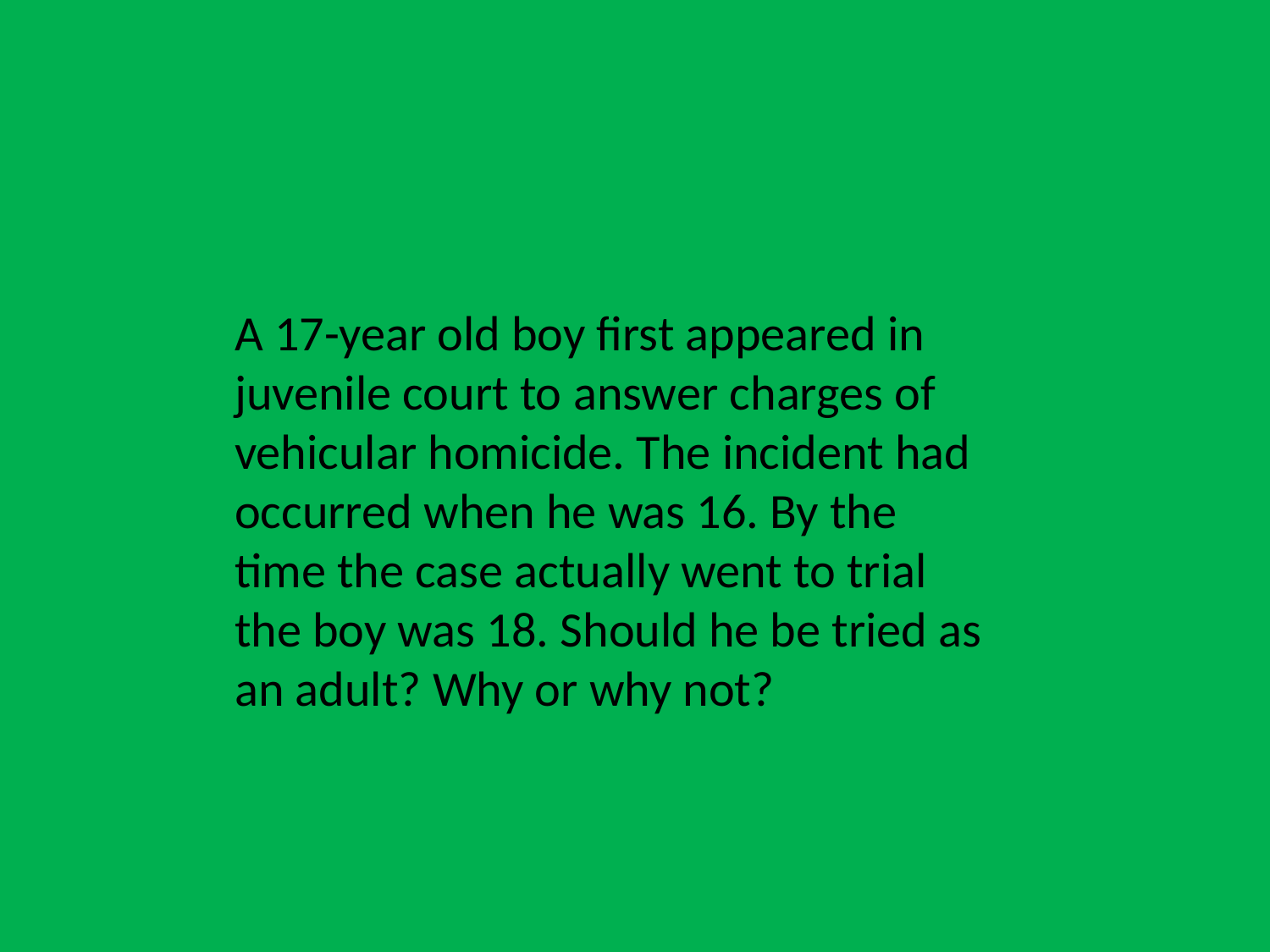

A 17-year old boy first appeared in juvenile court to answer charges of vehicular homicide. The incident had occurred when he was 16. By the time the case actually went to trial the boy was 18. Should he be tried as an adult? Why or why not?